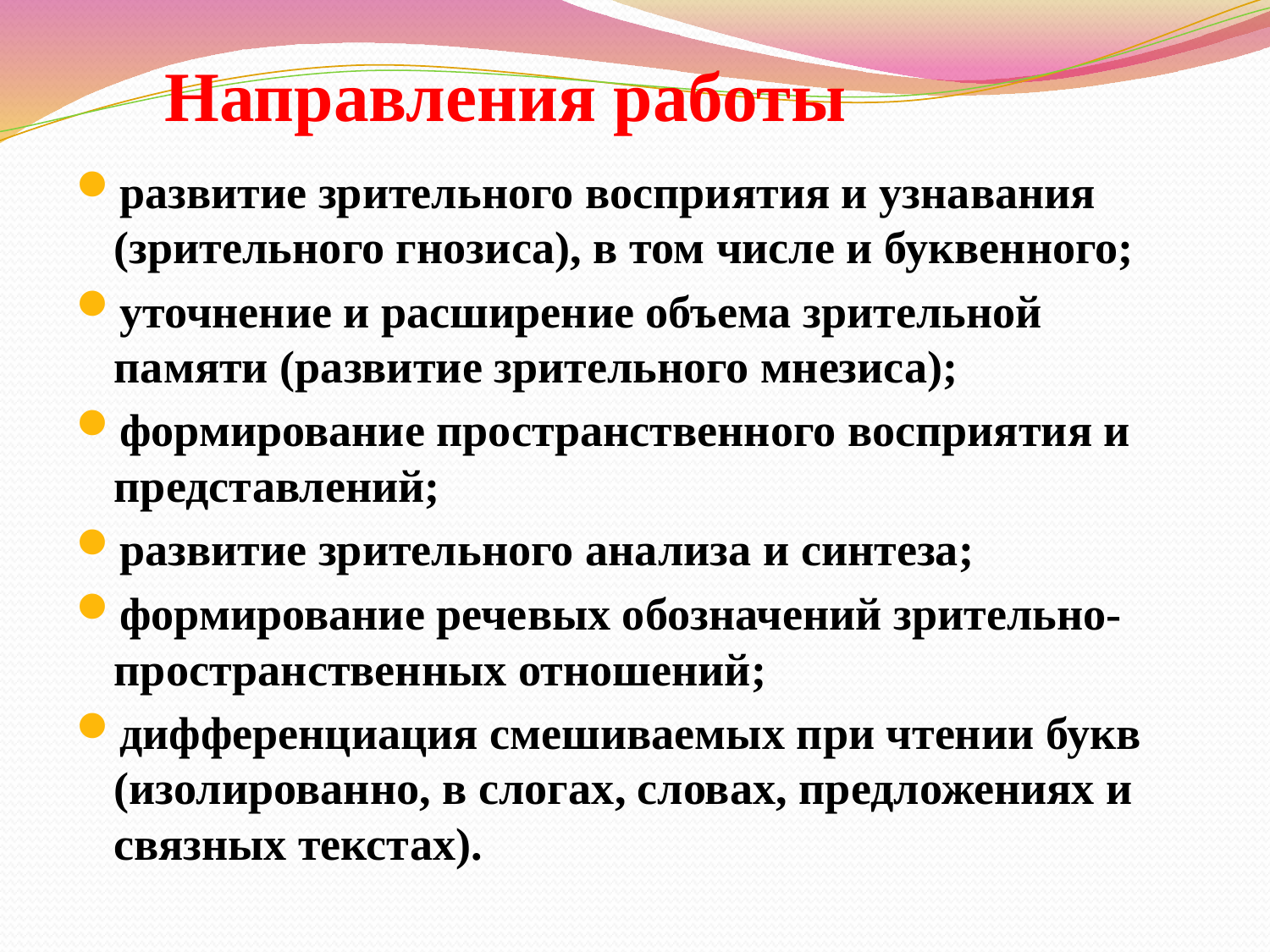

Направления работы
развитие зрительного восприятия и узнавания (зрительного гнозиса), в том числе и буквенного;
уточнение и расширение объема зрительной памяти (развитие зрительного мнезиса);
формирование пространственного восприятия и представлений;
развитие зрительного анализа и синтеза;
формирование речевых обозначений зрительно-пространственных отношений;
дифференциация смешиваемых при чтении букв (изолированно, в слогах, словах, предложениях и связных текстах).